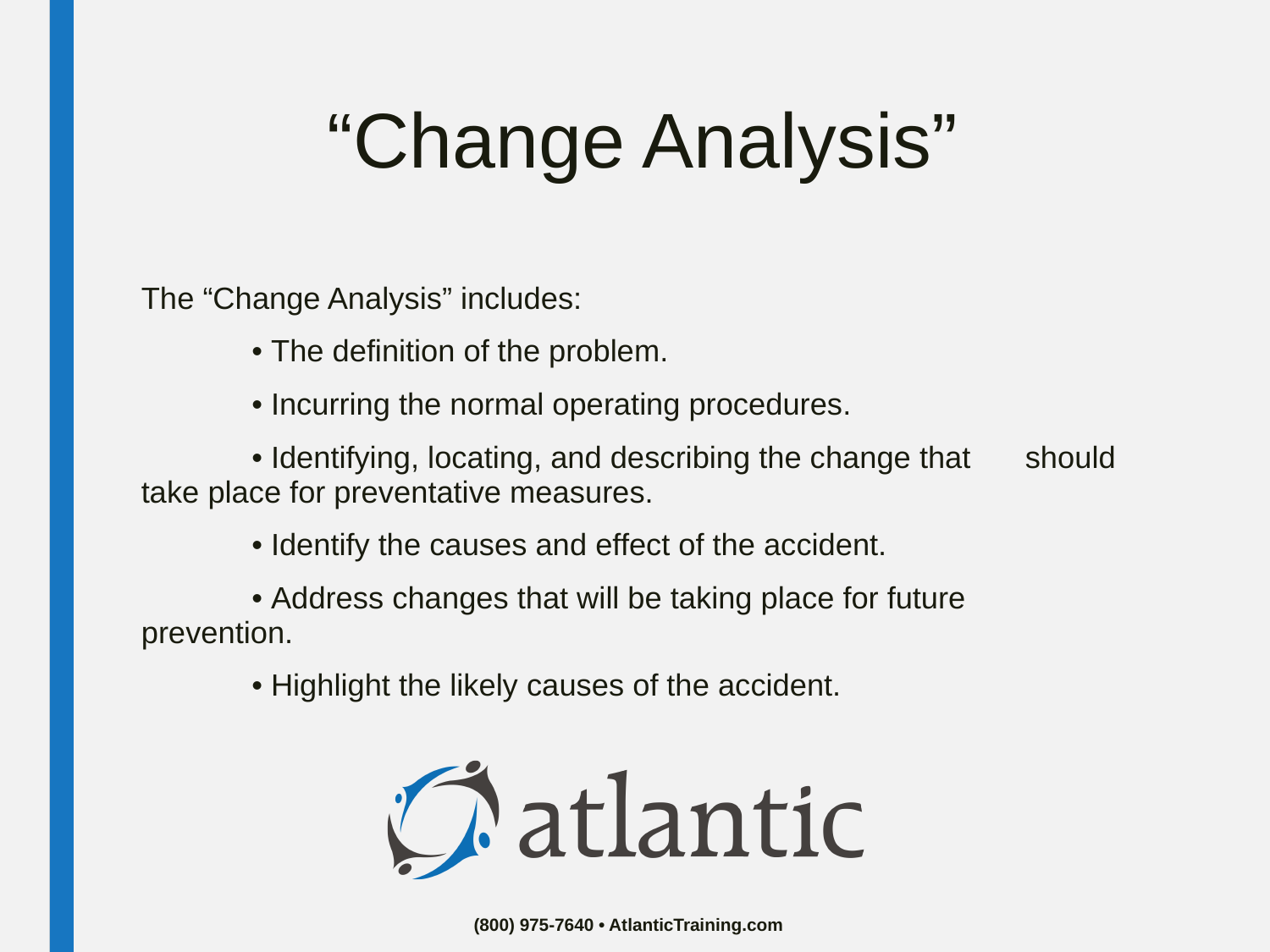

# “Change Analysis”
The “Change Analysis” includes:
	• The definition of the problem.
	• Incurring the normal operating procedures.
	• Identifying, locating, and describing the change that 	should take place for preventative measures.
	• Identify the causes and effect of the accident.
	• Address changes that will be taking place for future 	prevention.
	• Highlight the likely causes of the accident.

(800) 975-7640 • AtlanticTraining.com